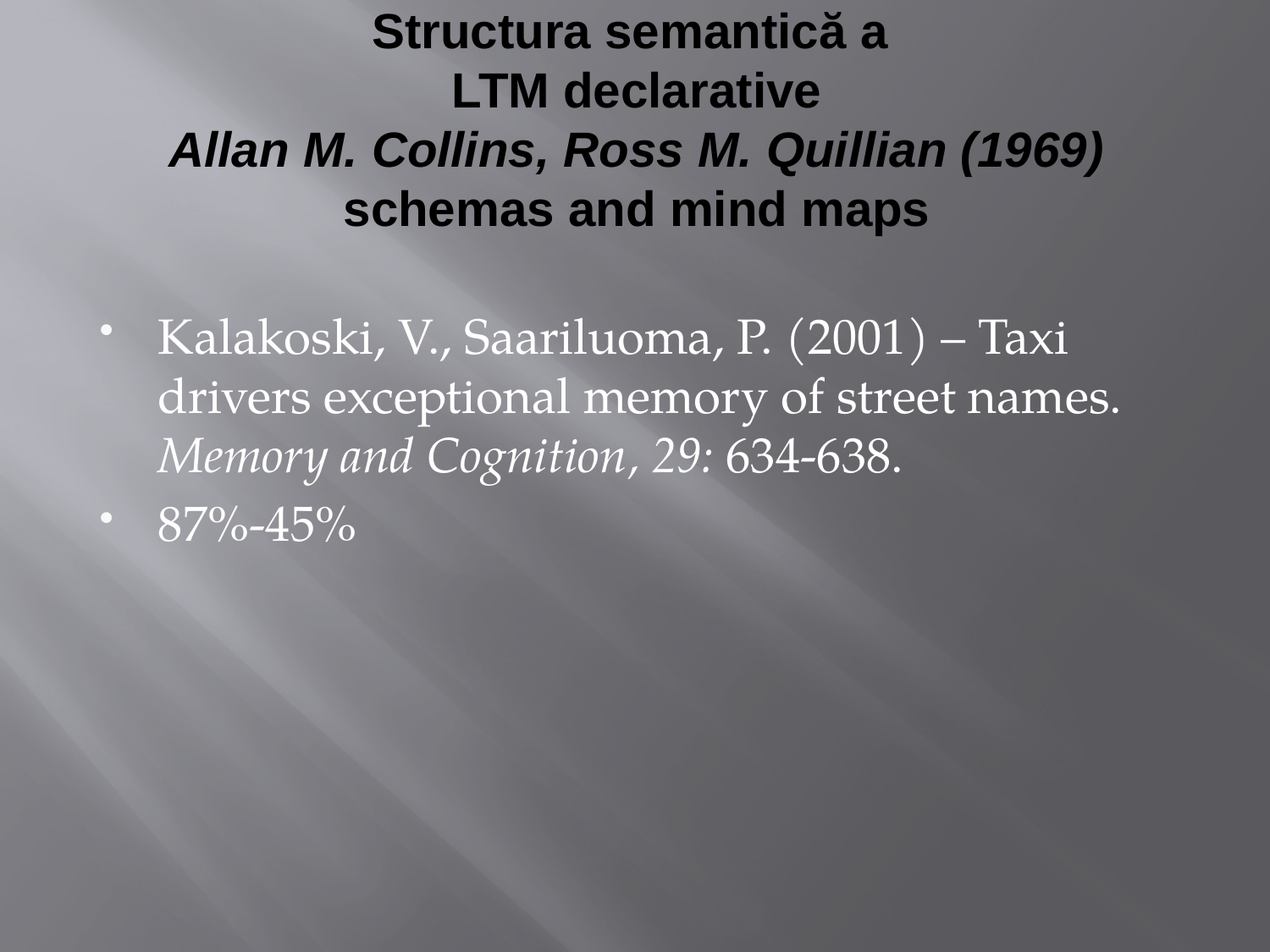

# Structura semantică a LTM declarative Allan M. Collins, Ross M. Quillian (1969) schemas and mind maps
Kalakoski, V., Saariluoma, P. (2001) – Taxi drivers exceptional memory of street names. Memory and Cognition, 29: 634-638.
87%-45%